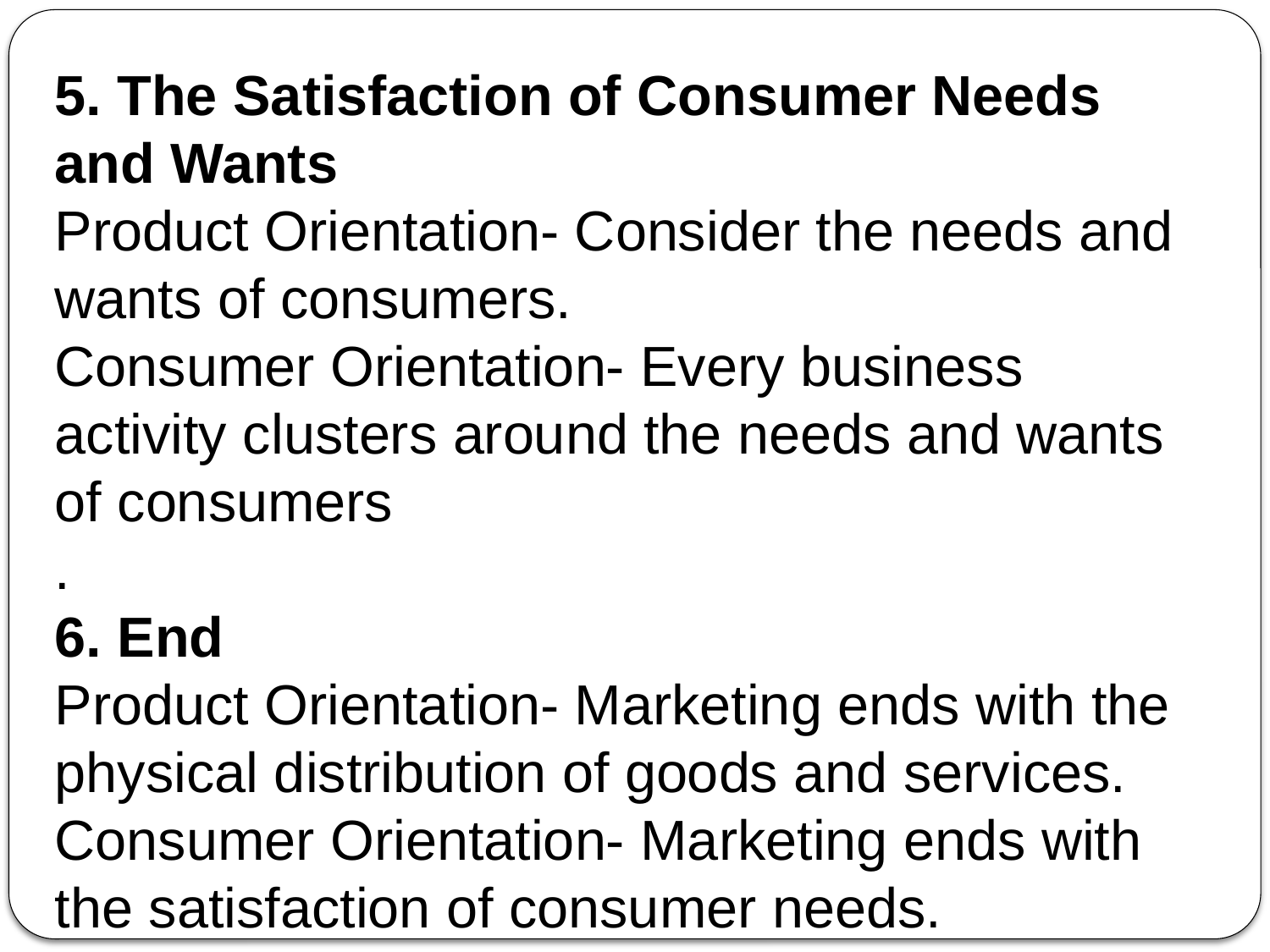

5. The Satisfaction of Consumer Needs and Wants
Product Orientation- Consider the needs and wants of consumers.
Consumer Orientation- Every business activity clusters around the needs and wants of consumers
.
6. End
Product Orientation- Marketing ends with the physical distribution of goods and services.
Consumer Orientation- Marketing ends with the satisfaction of consumer needs.